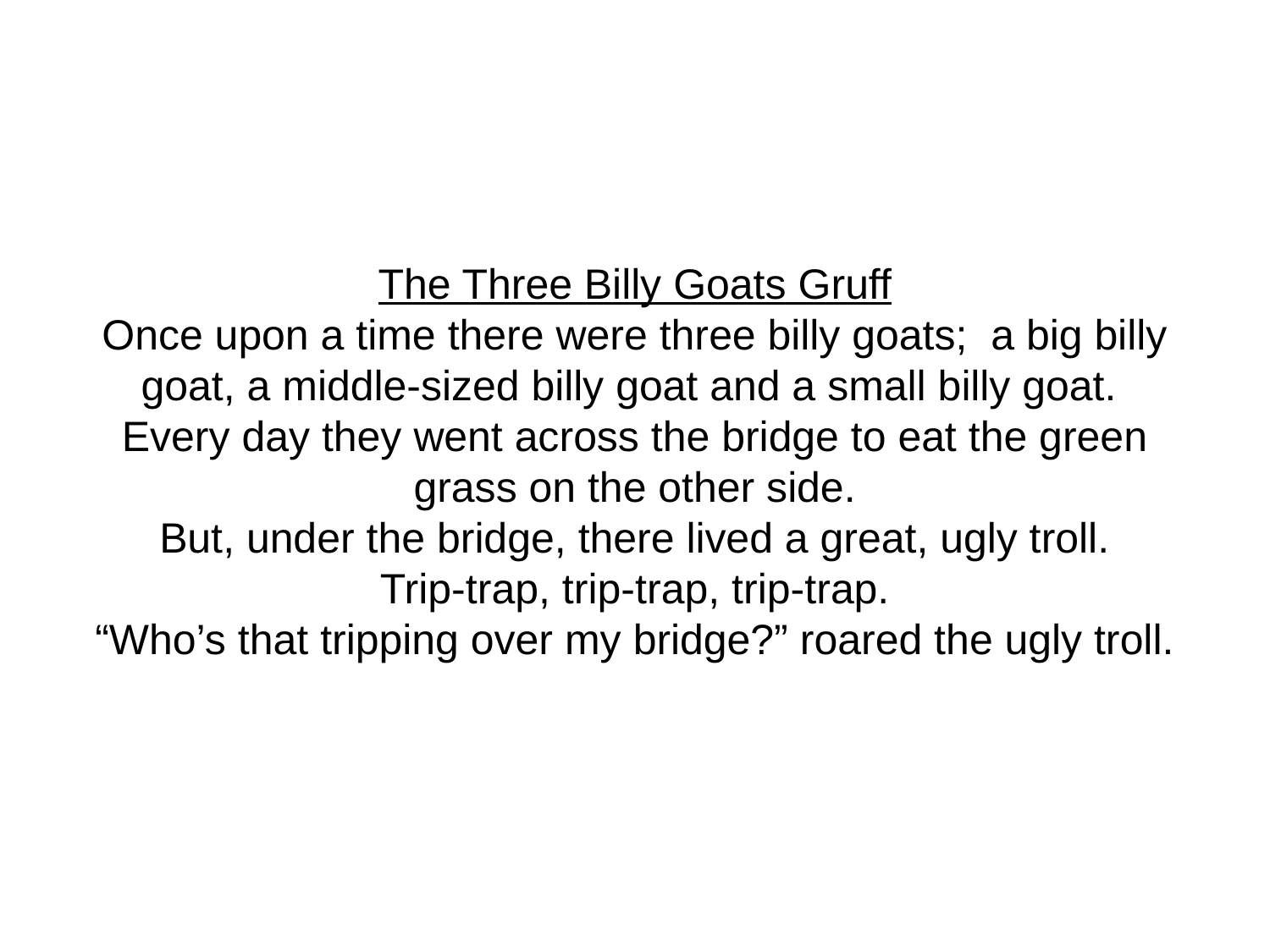

# The Three Billy Goats Gruff Once upon a time there were three billy goats;  a big billy goat, a middle-sized billy goat and a small billy goat. Every day they went across the bridge to eat the green grass on the other side. But, under the bridge, there lived a great, ugly troll. Trip-trap, trip-trap, trip-trap. “Who’s that tripping over my bridge?” roared the ugly troll.